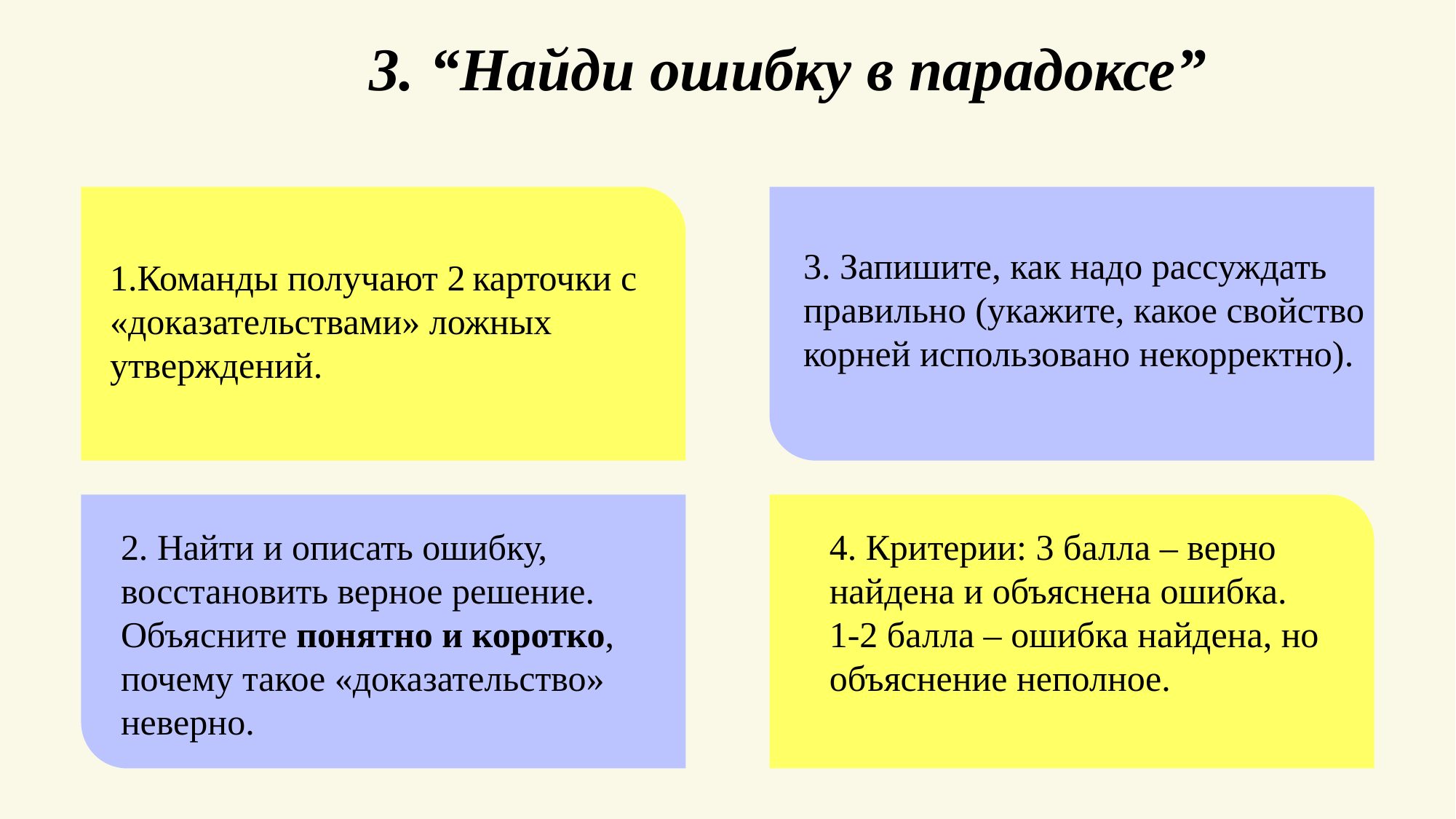

3. “Найди ошибку в парадоксе”

3. Запишите, как надо рассуждать правильно (укажите, какое свойство корней использовано некорректно).

1.Команды получают 2 карточки с «доказательствами» ложных
утверждений.

2. Найти и описать ошибку, восстановить верное решение. Объясните понятно и коротко, почему такое «доказательство» неверно.
4. Критерии: 3 балла – верно найдена и объяснена ошибка.
1-2 балла – ошибка найдена, но объяснение неполное.